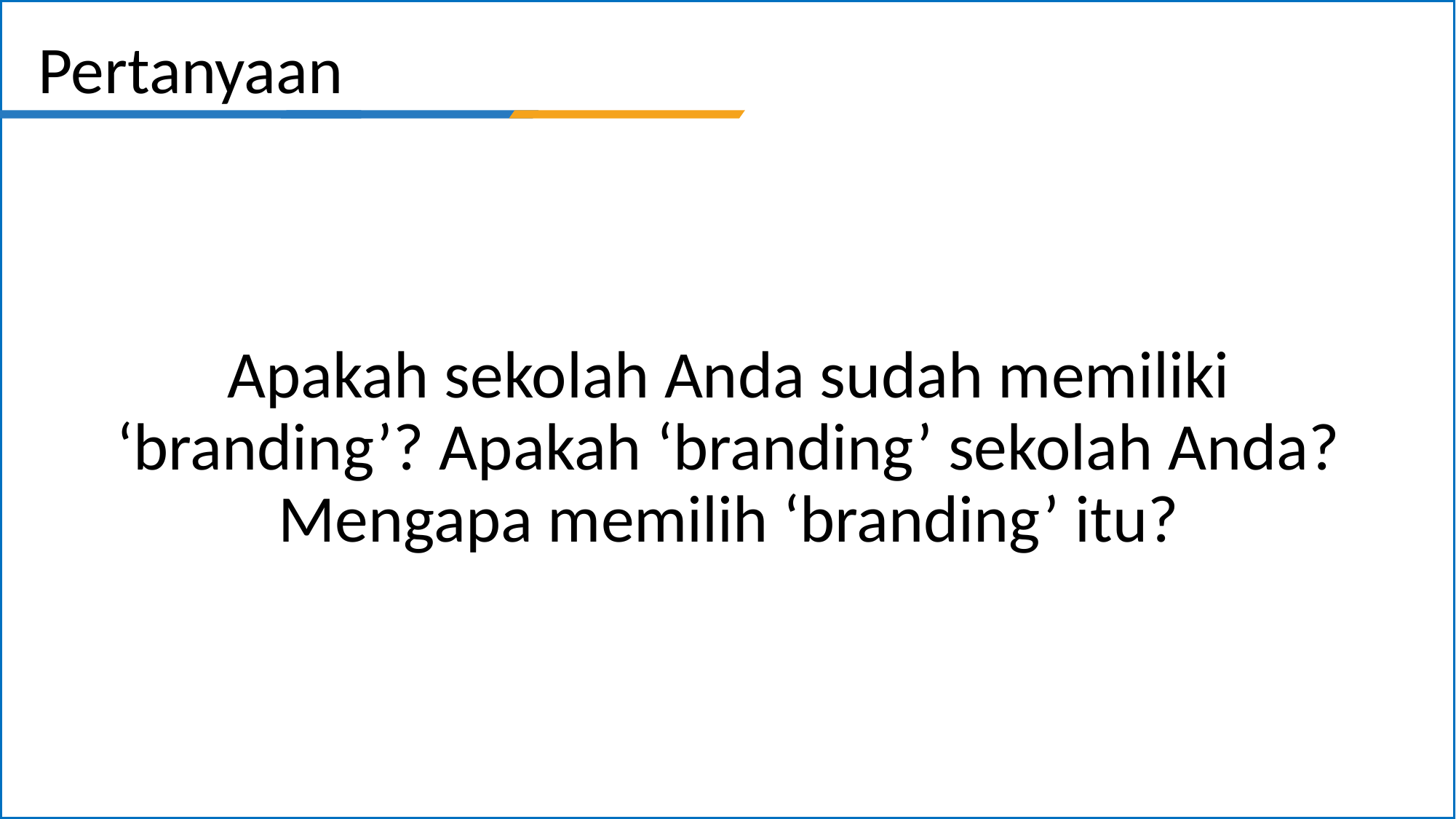

# Pertanyaan

Apakah sekolah Anda sudah memiliki ‘branding’? Apakah ‘branding’ sekolah Anda? Mengapa memilih ‘branding’ itu?